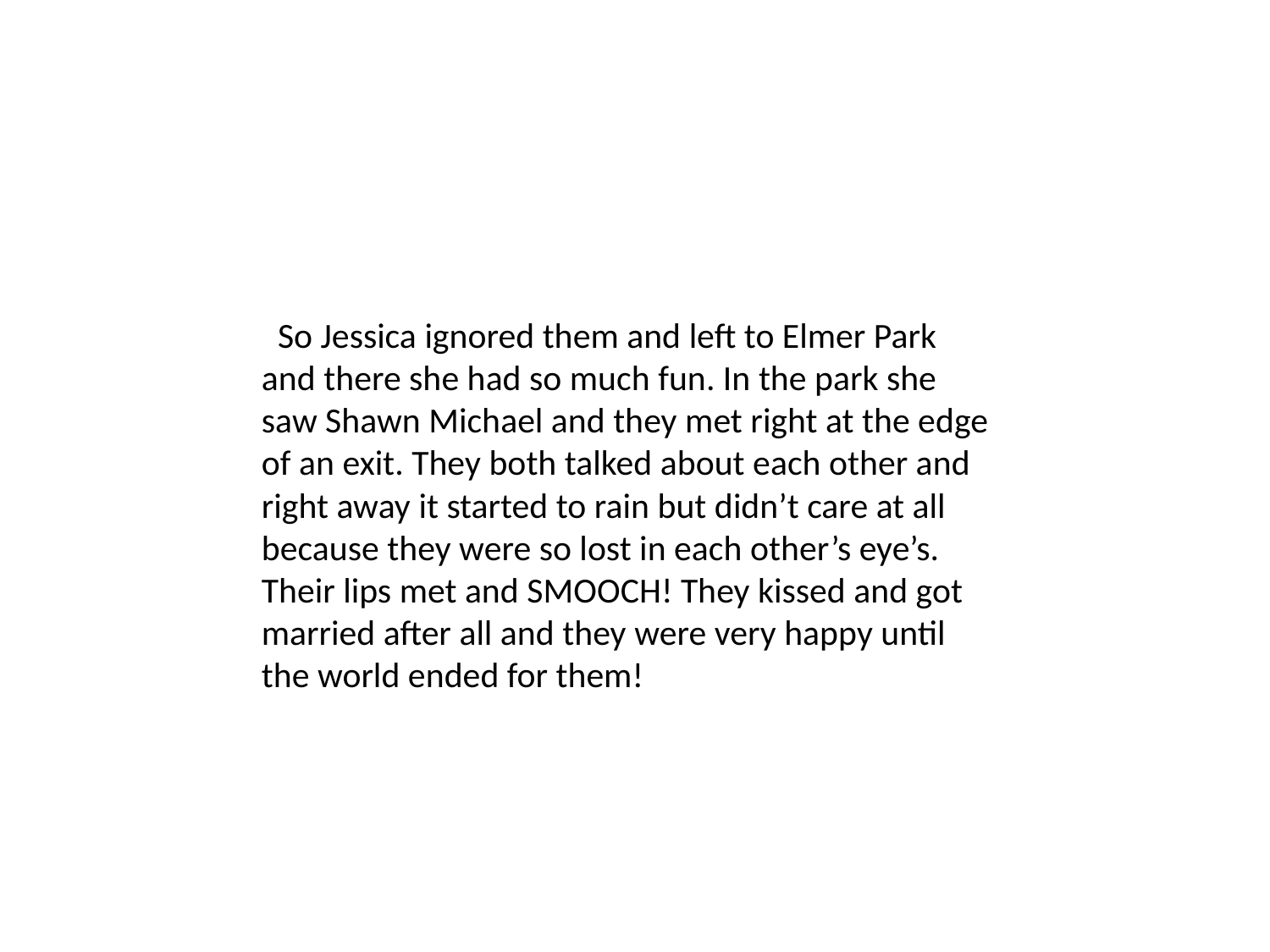

So Jessica ignored them and left to Elmer Park and there she had so much fun. In the park she saw Shawn Michael and they met right at the edge of an exit. They both talked about each other and right away it started to rain but didn’t care at all because they were so lost in each other’s eye’s. Their lips met and SMOOCH! They kissed and got married after all and they were very happy until the world ended for them!
#